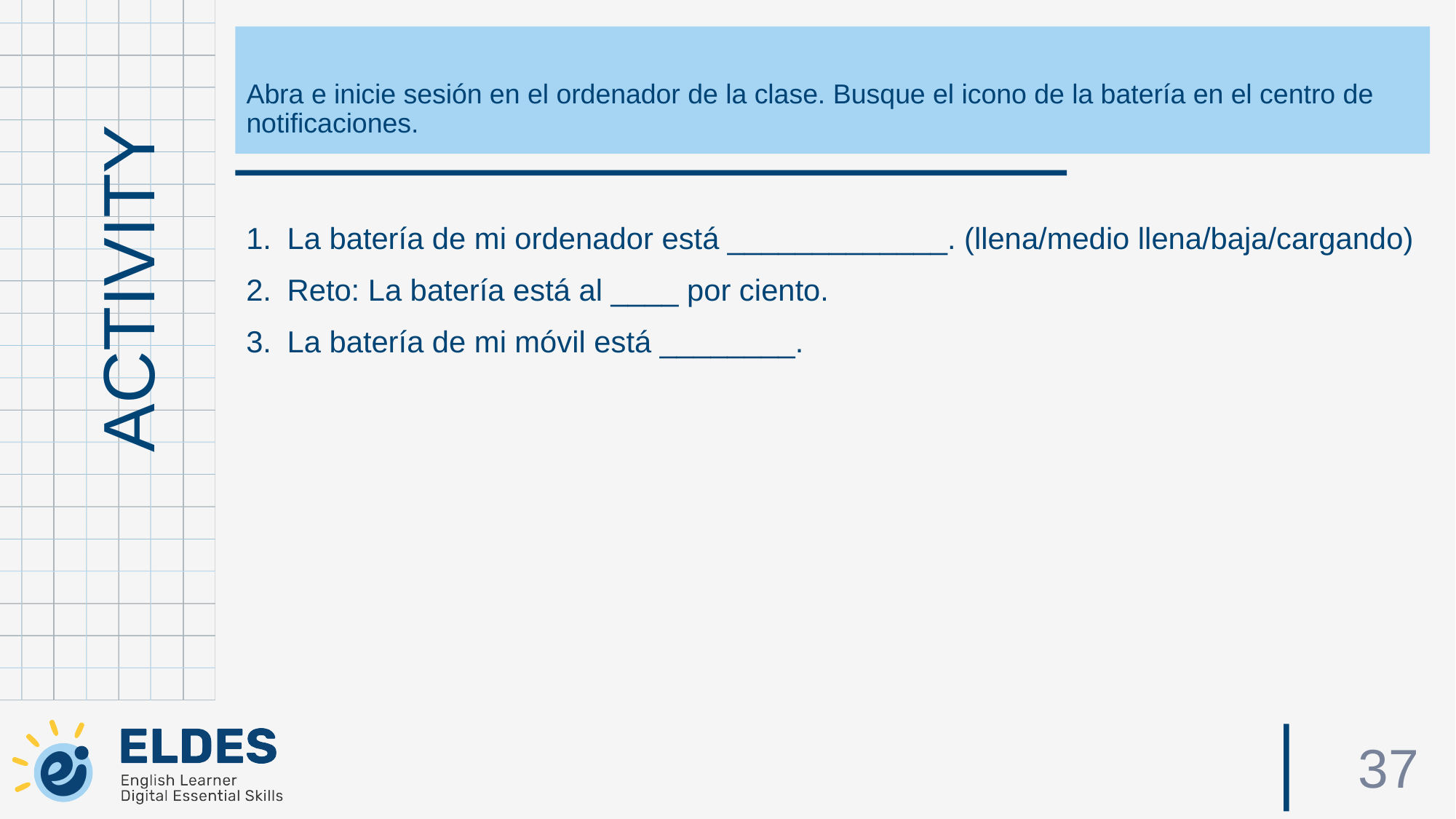

Abra e inicie sesión en el ordenador de la clase. Busque el icono de la batería en el centro de notificaciones.
La batería de mi ordenador está _____________. (llena/medio llena/baja/cargando)
Reto: La batería está al ____ por ciento.
La batería de mi móvil está ________.

37